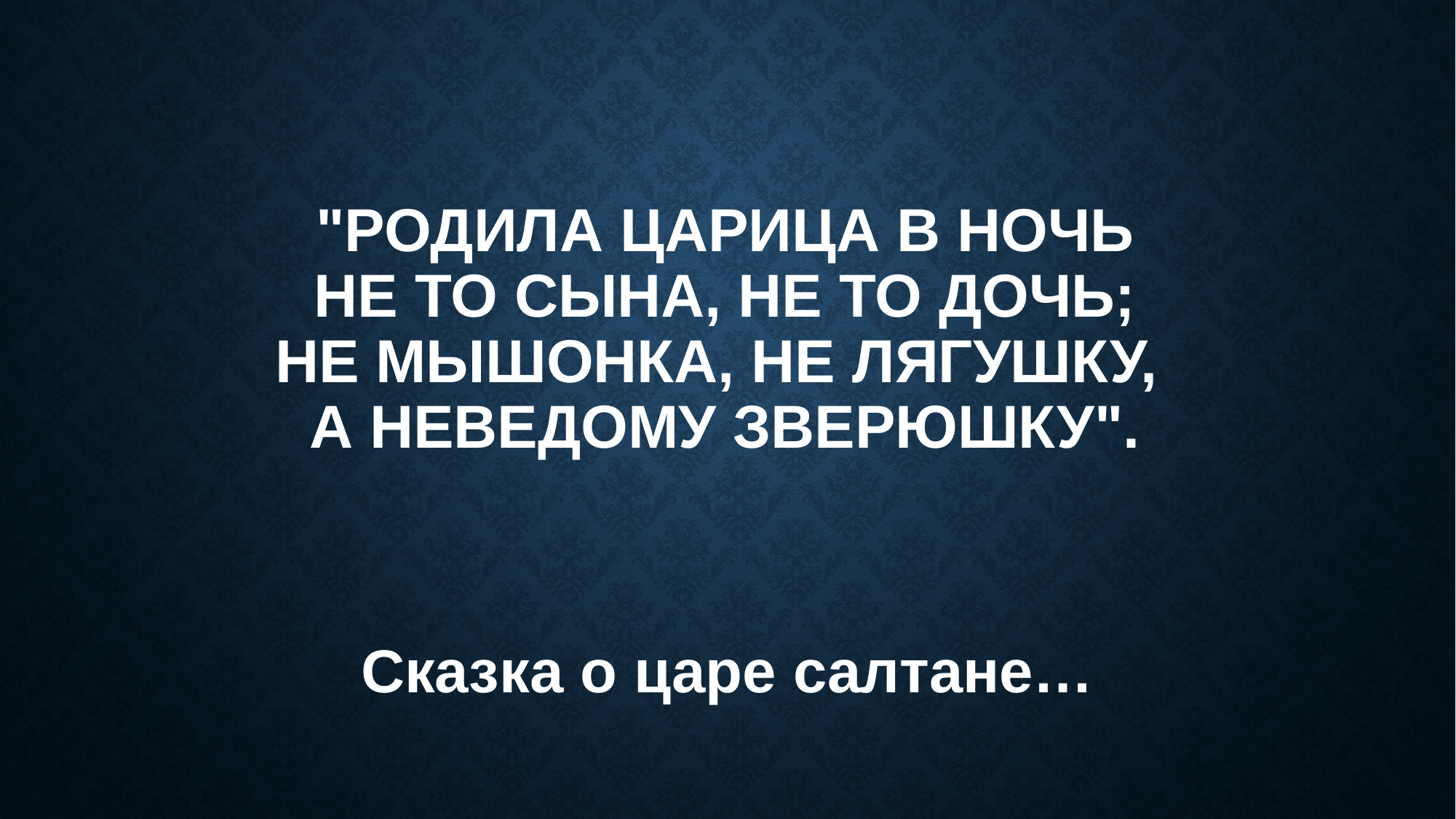

# "Родила царица в ночь Не то сына, не то дочь; Не мышонка, не лягушку, А неведому зверюшку".
Сказка о царе салтане…